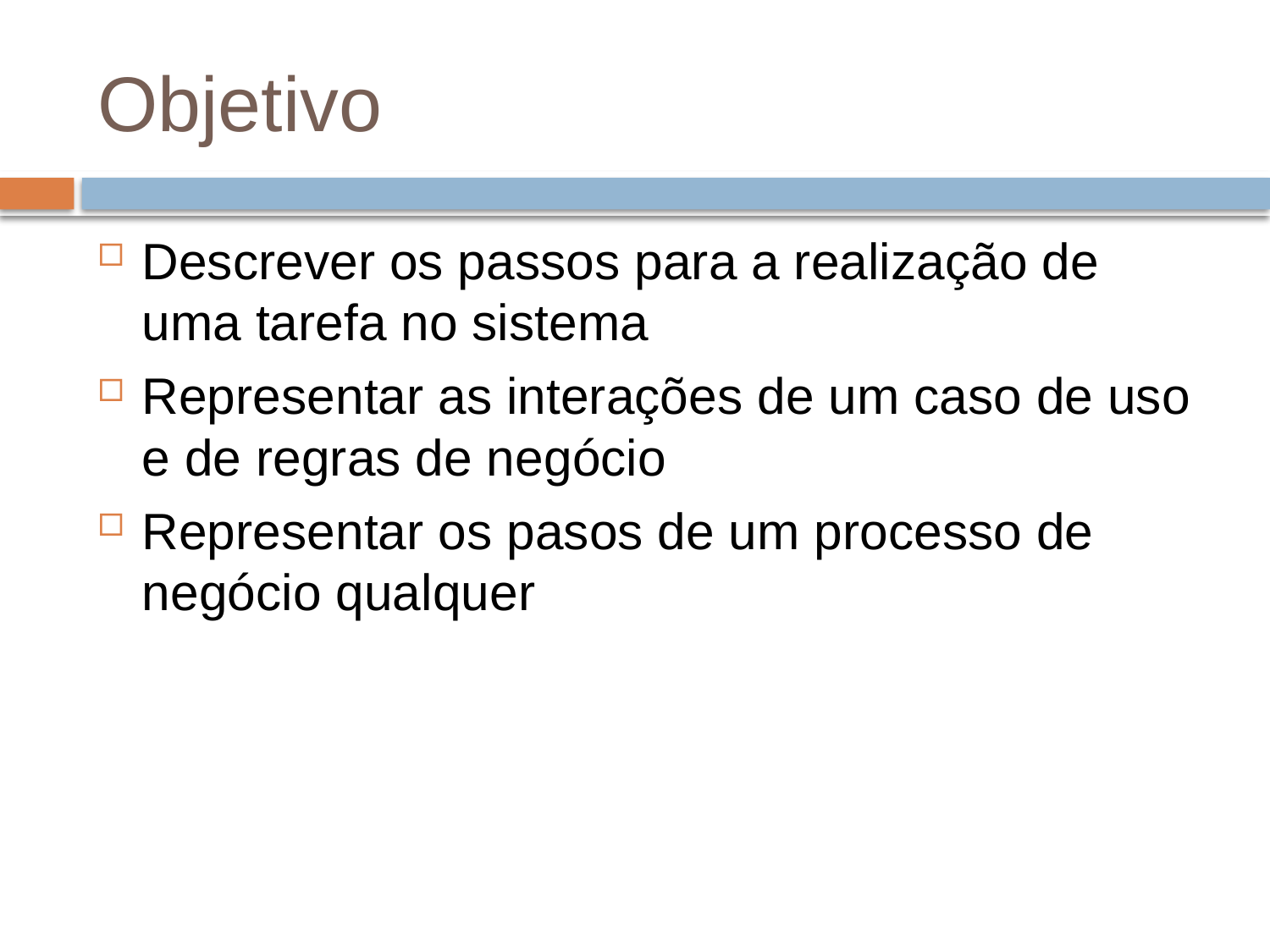

# Objetivo
Descrever os passos para a realização de uma tarefa no sistema
Representar as interações de um caso de uso e de regras de negócio
Representar os pasos de um processo de negócio qualquer